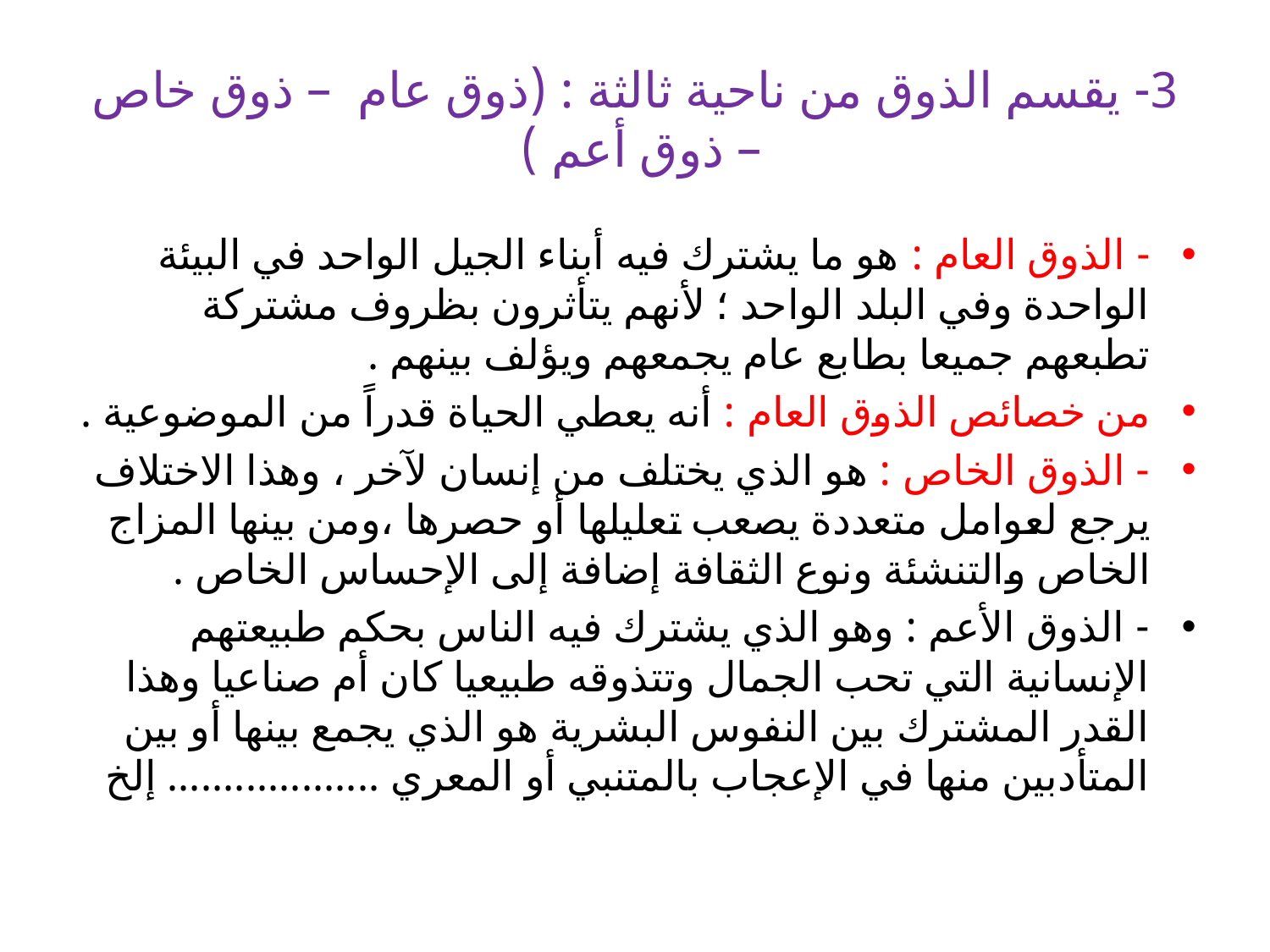

# 3- يقسم الذوق من ناحية ثالثة : (ذوق عام  – ذوق خاص – ذوق أعم )
- الذوق العام : هو ما يشترك فيه أبناء الجيل الواحد في البيئة الواحدة وفي البلد الواحد ؛ لأنهم يتأثرون بظروف مشتركة تطبعهم جميعا بطابع عام يجمعهم ويؤلف بينهم .
من خصائص الذوق العام : أنه يعطي الحياة قدراً من الموضوعية .
- الذوق الخاص : هو الذي يختلف من إنسان لآخر ، وهذا الاختلاف يرجع لعوامل متعددة يصعب تعليلها أو حصرها ،ومن بينها المزاج الخاص والتنشئة ونوع الثقافة إضافة إلى الإحساس الخاص .
- الذوق الأعم : وهو الذي يشترك فيه الناس بحكم طبيعتهم الإنسانية التي تحب الجمال وتتذوقه طبيعيا كان أم صناعيا وهذا القدر المشترك بين النفوس البشرية هو الذي يجمع بينها أو بين المتأدبين منها في الإعجاب بالمتنبي أو المعري ................... إلخ